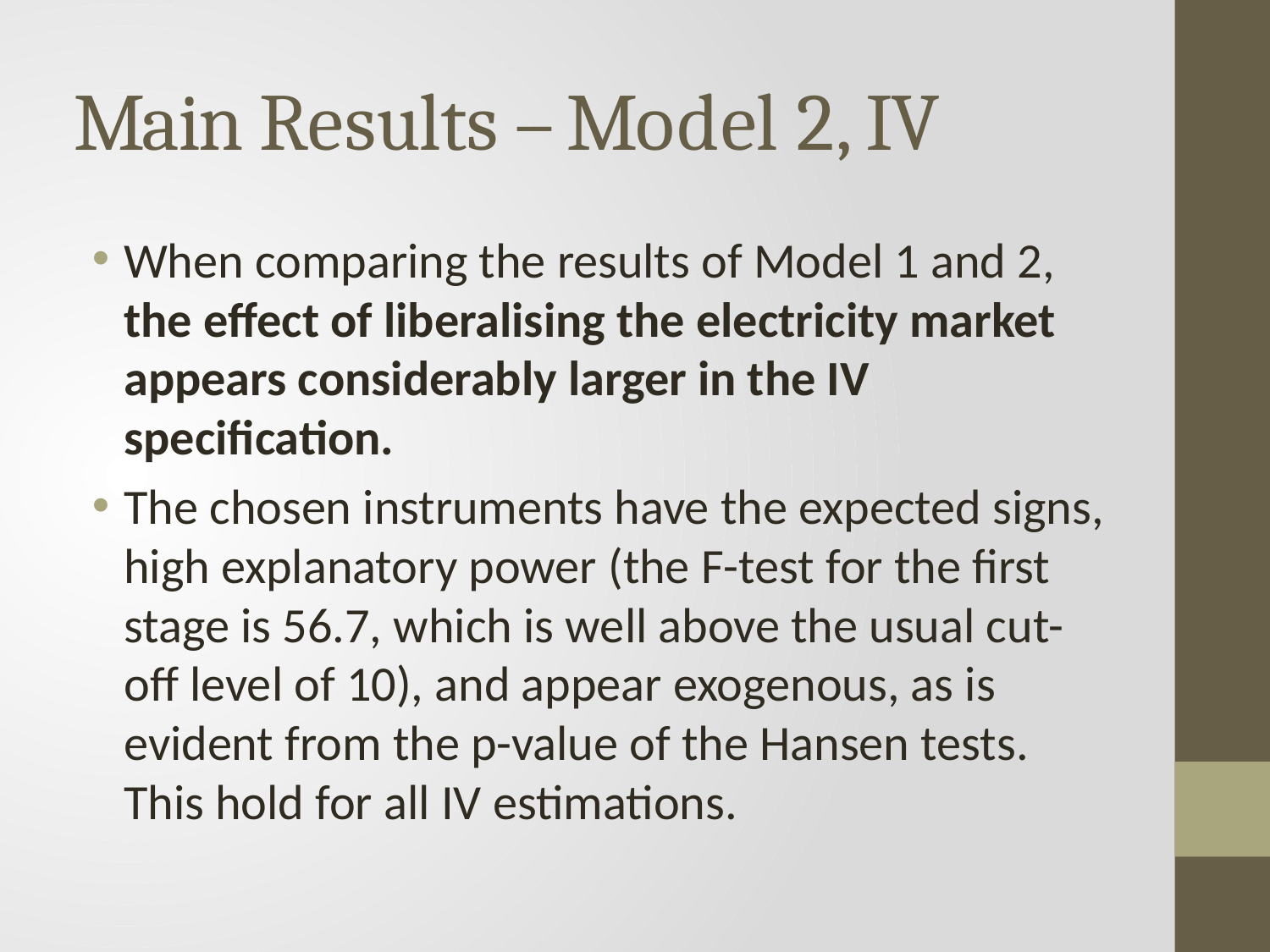

# Main Results – Model 2, IV
When comparing the results of Model 1 and 2, the effect of liberalising the electricity market appears considerably larger in the IV specification.
The chosen instruments have the expected signs, high explanatory power (the F-test for the first stage is 56.7, which is well above the usual cut-off level of 10), and appear exogenous, as is evident from the p-value of the Hansen tests. This hold for all IV estimations.